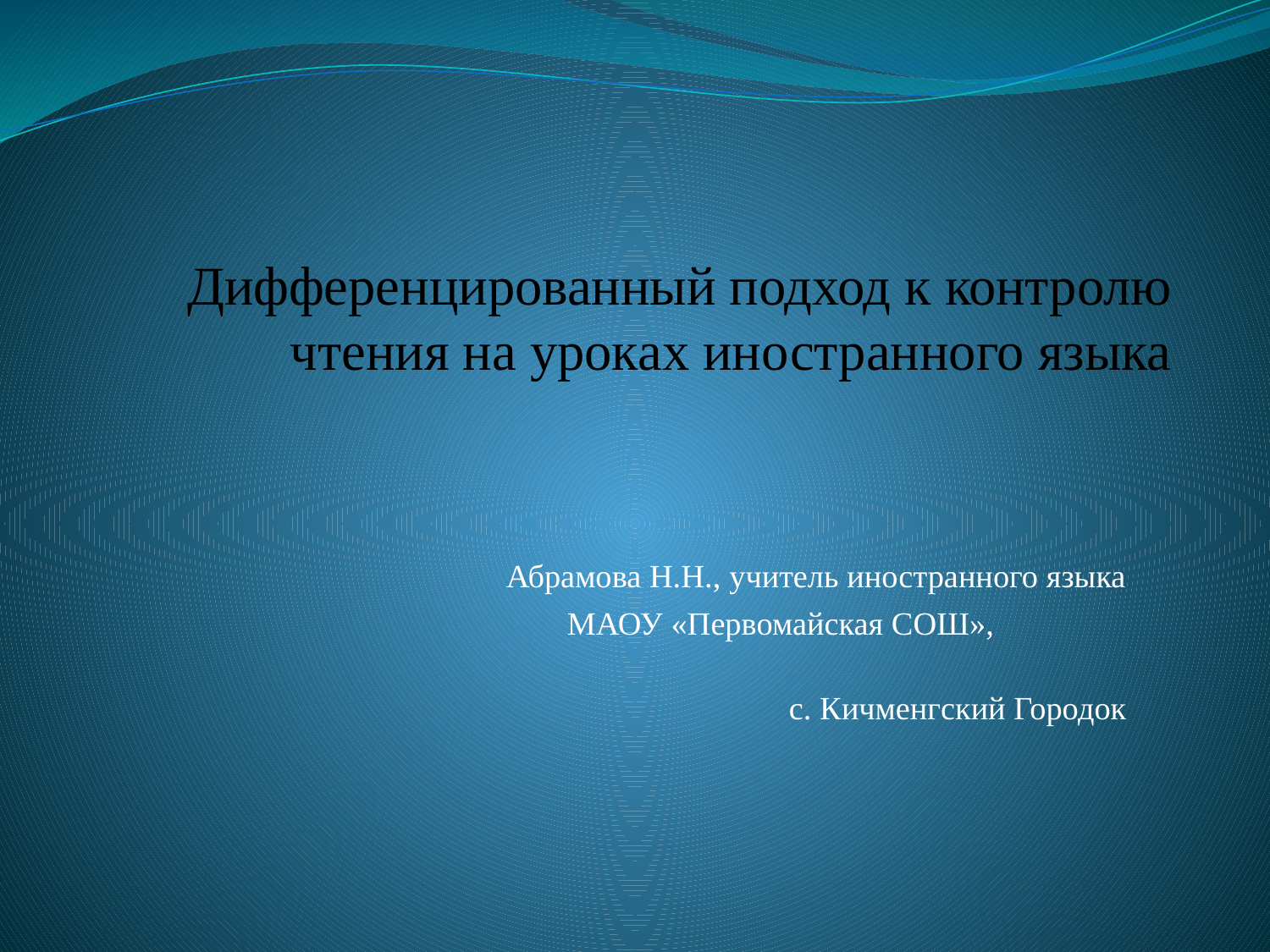

# Дифференцированный подход к контролю чтения на уроках иностранного языка
                   Абрамова Н.Н., учитель иностранного языка
                                             МАОУ «Первомайская СОШ»,
                                                      с. Кичменгский Городок